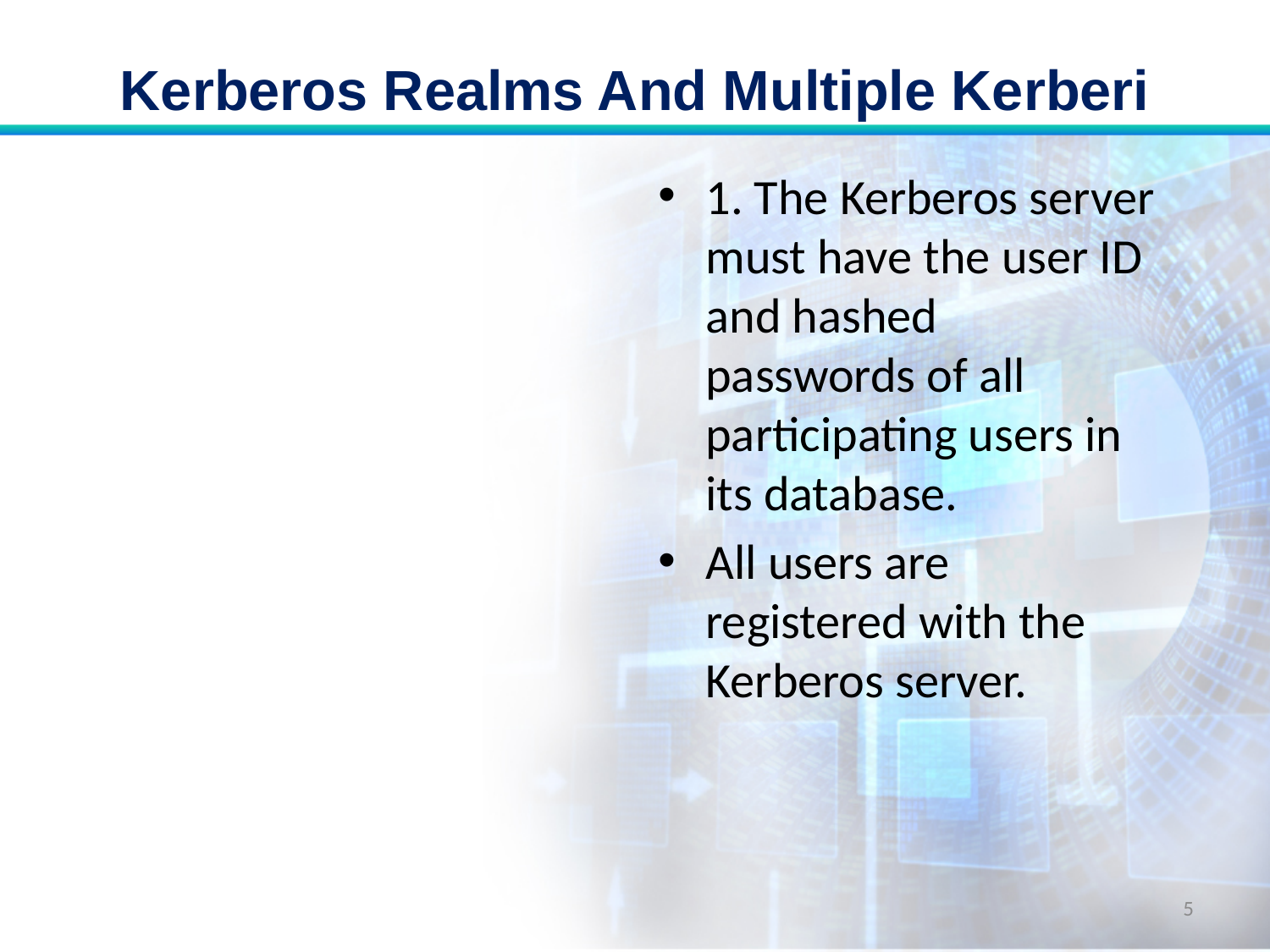

# Kerberos Realms And Multiple Kerberi
1. The Kerberos server must have the user ID and hashed passwords of all participating users in its database.
All users are registered with the Kerberos server.
5